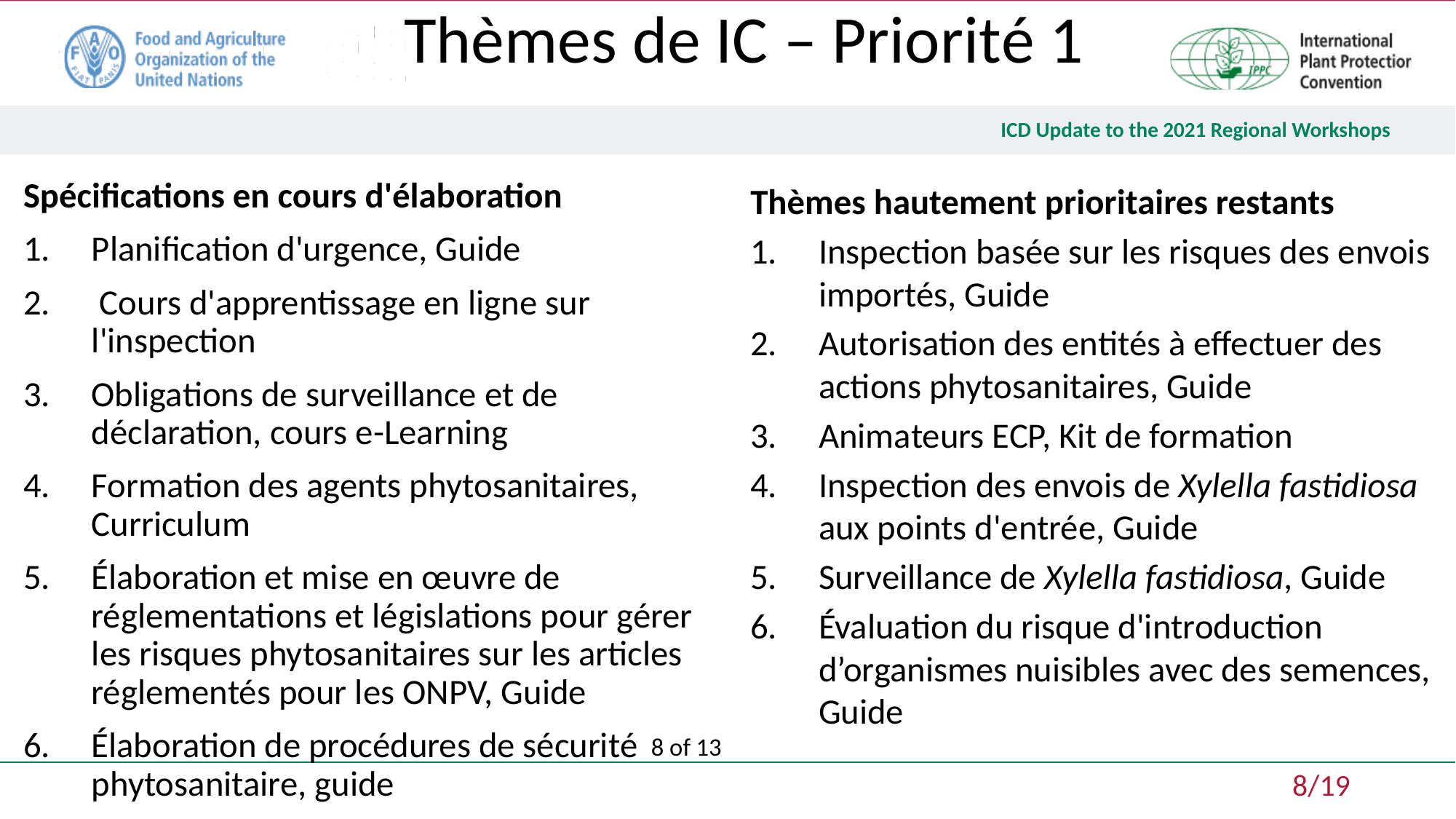

# Thèmes de IC – Priorité 1
Spécifications en cours d'élaboration
Planification d'urgence, Guide
 Cours d'apprentissage en ligne sur l'inspection
Obligations de surveillance et de déclaration, cours e-Learning
Formation des agents phytosanitaires, Curriculum
Élaboration et mise en œuvre de réglementations et législations pour gérer les risques phytosanitaires sur les articles réglementés pour les ONPV, Guide
Élaboration de procédures de sécurité phytosanitaire, guide

Thèmes hautement prioritaires restants
Inspection basée sur les risques des envois importés, Guide
Autorisation des entités à effectuer des actions phytosanitaires, Guide
Animateurs ECP, Kit de formation
Inspection des envois de Xylella fastidiosa aux points d'entrée, Guide
Surveillance de Xylella fastidiosa, Guide
Évaluation du risque d'introduction d’organismes nuisibles avec des semences, Guide

8 of 13